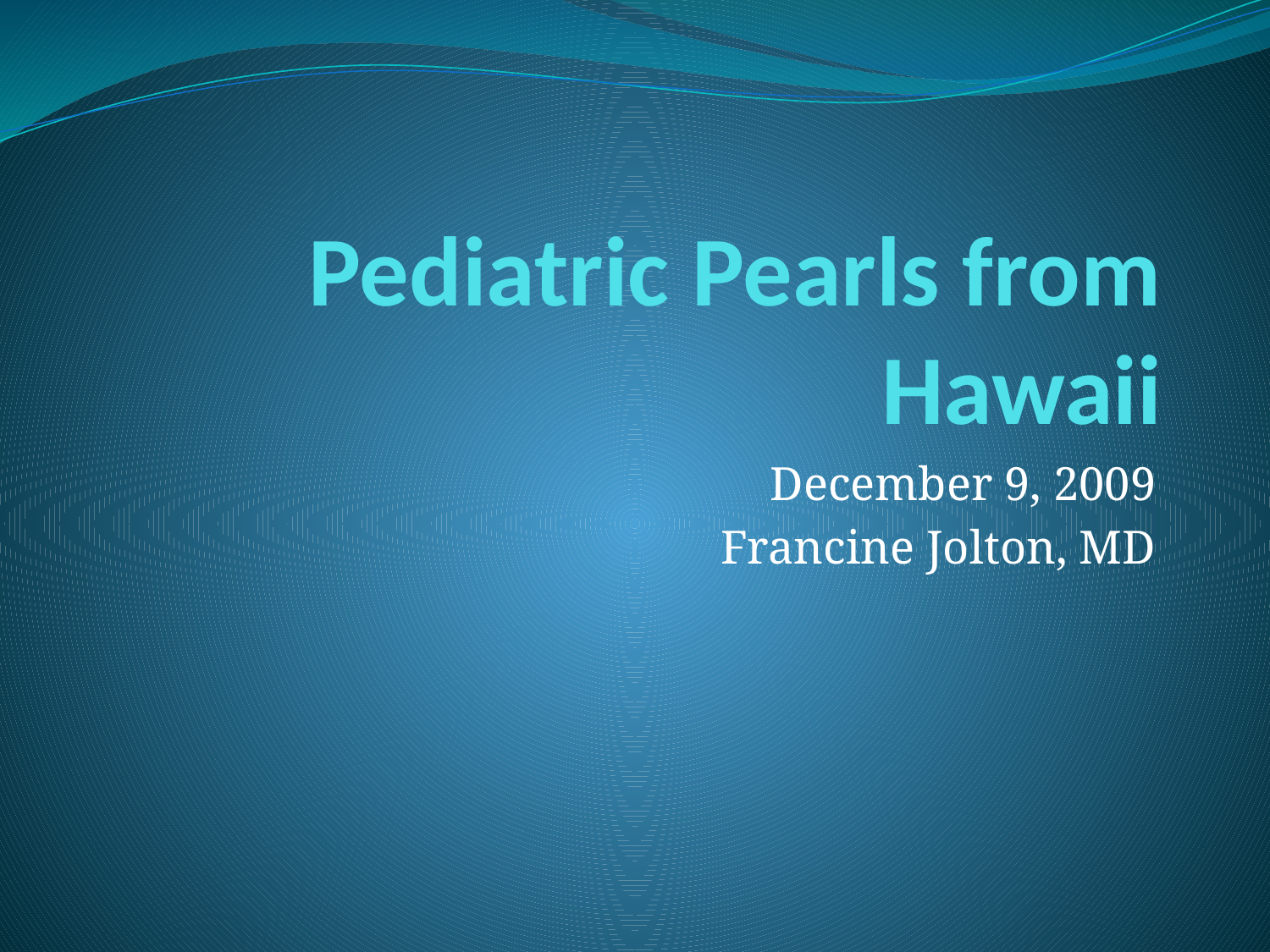

# Pediatric Pearls from Hawaii
December 9, 2009
Francine Jolton, MD